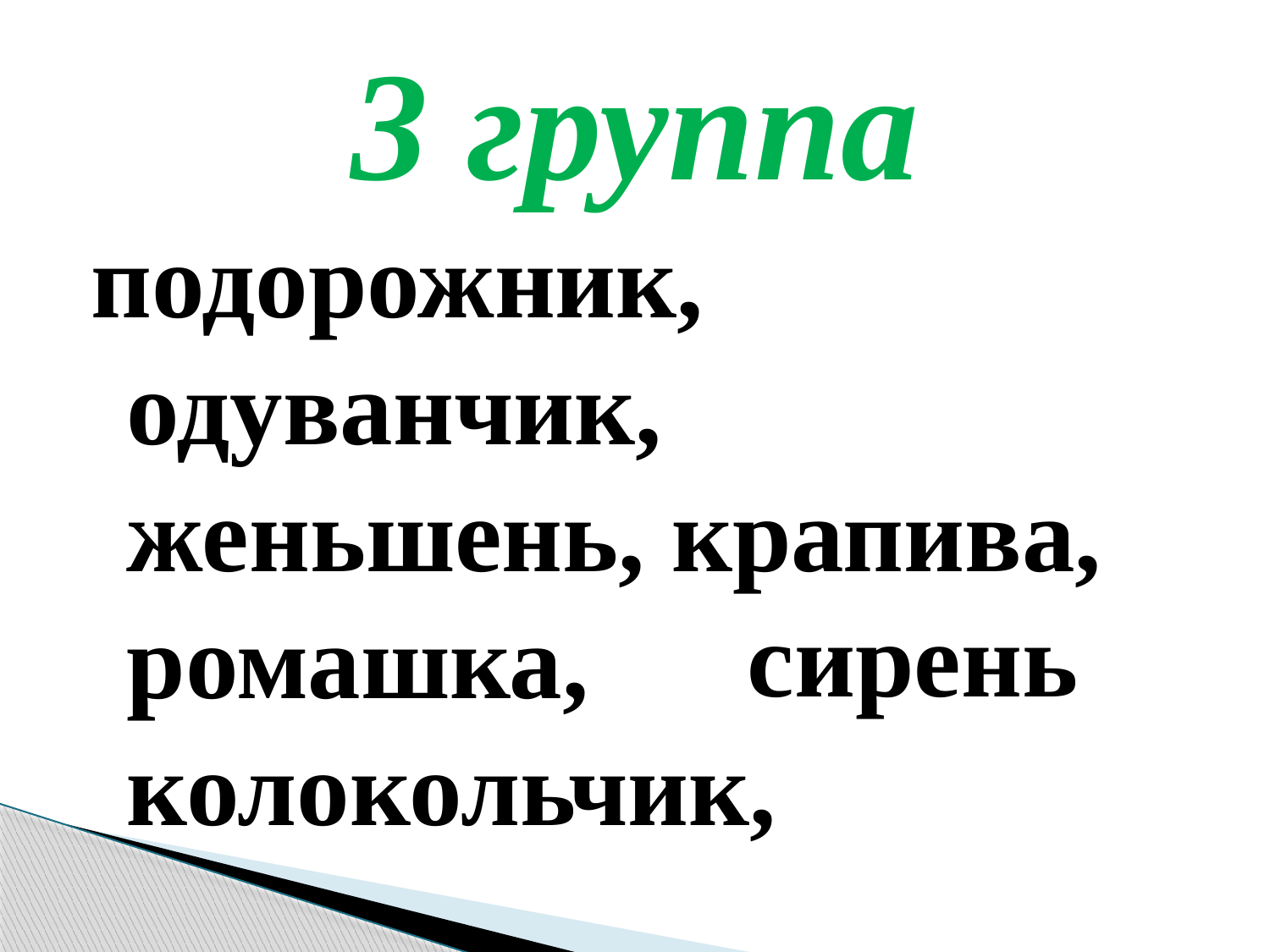

# 3 группа
подорожник, одуванчик, женьшень, крапива, ромашка, колокольчик,
сирень